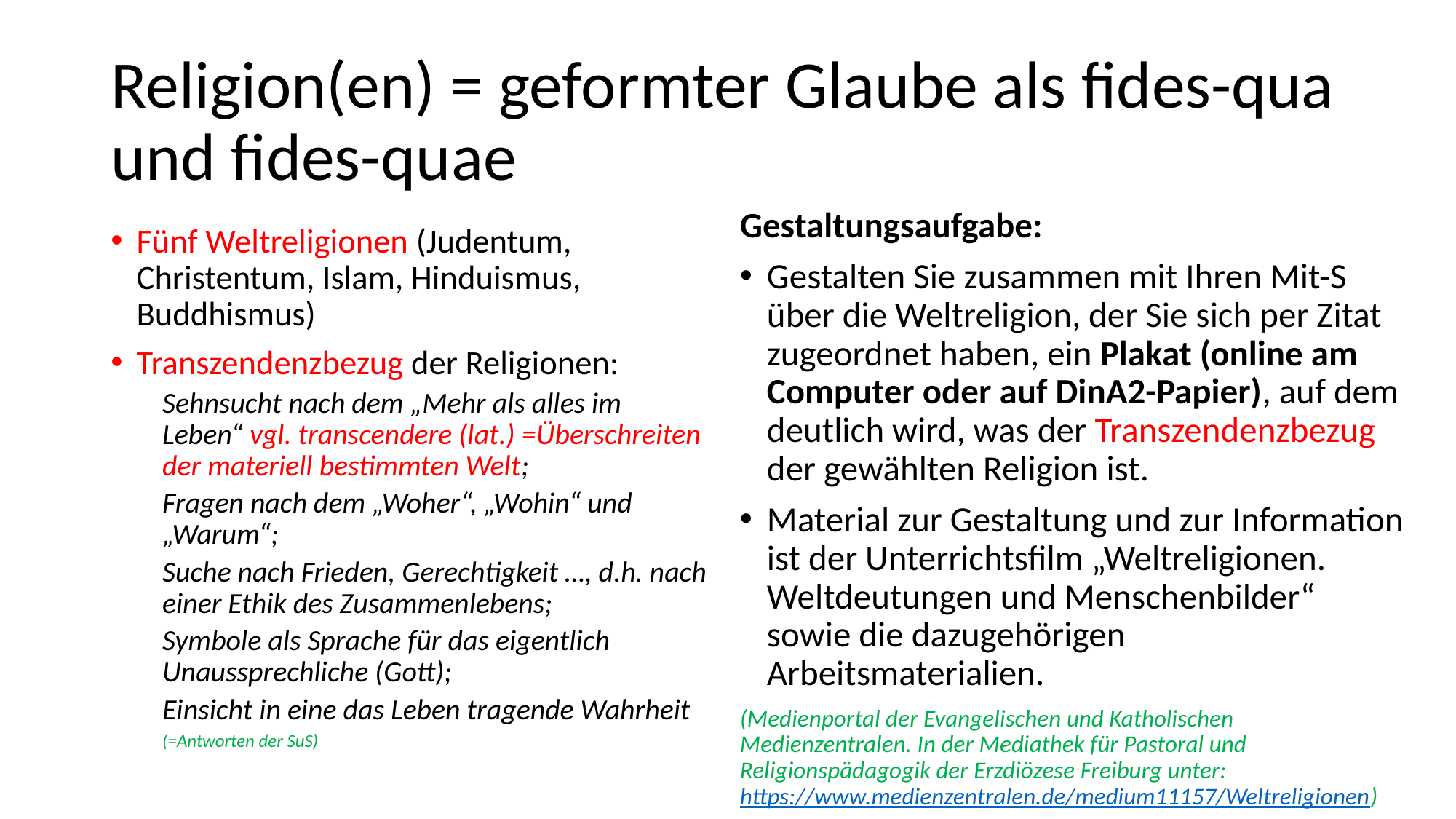

# Religion(en) = geformter Glaube als fides-qua und fides-quae
Gestaltungsaufgabe:
Gestalten Sie zusammen mit Ihren Mit-S über die Weltreligion, der Sie sich per Zitat zugeordnet haben, ein Plakat (online am Computer oder auf DinA2-Papier), auf dem deutlich wird, was der Transzendenzbezug der gewählten Religion ist.
Material zur Gestaltung und zur Information ist der Unterrichtsfilm „Weltreligionen. Weltdeutungen und Menschenbilder“ sowie die dazugehörigen Arbeitsmaterialien.
(Medienportal der Evangelischen und Katholischen Medienzentralen. In der Mediathek für Pastoral und Religionspädagogik der Erzdiözese Freiburg unter: https://www.medienzentralen.de/medium11157/Weltreligionen)

Fünf Weltreligionen (Judentum, Christentum, Islam, Hinduismus, Buddhismus)
Transzendenzbezug der Religionen:
Sehnsucht nach dem „Mehr als alles im Leben“ vgl. transcendere (lat.) =Überschreiten der materiell bestimmten Welt;
Fragen nach dem „Woher“, „Wohin“ und „Warum“;
Suche nach Frieden, Gerechtigkeit …, d.h. nach einer Ethik des Zusammenlebens;
Symbole als Sprache für das eigentlich Unaussprechliche (Gott);
Einsicht in eine das Leben tragende Wahrheit
(=Antworten der SuS)